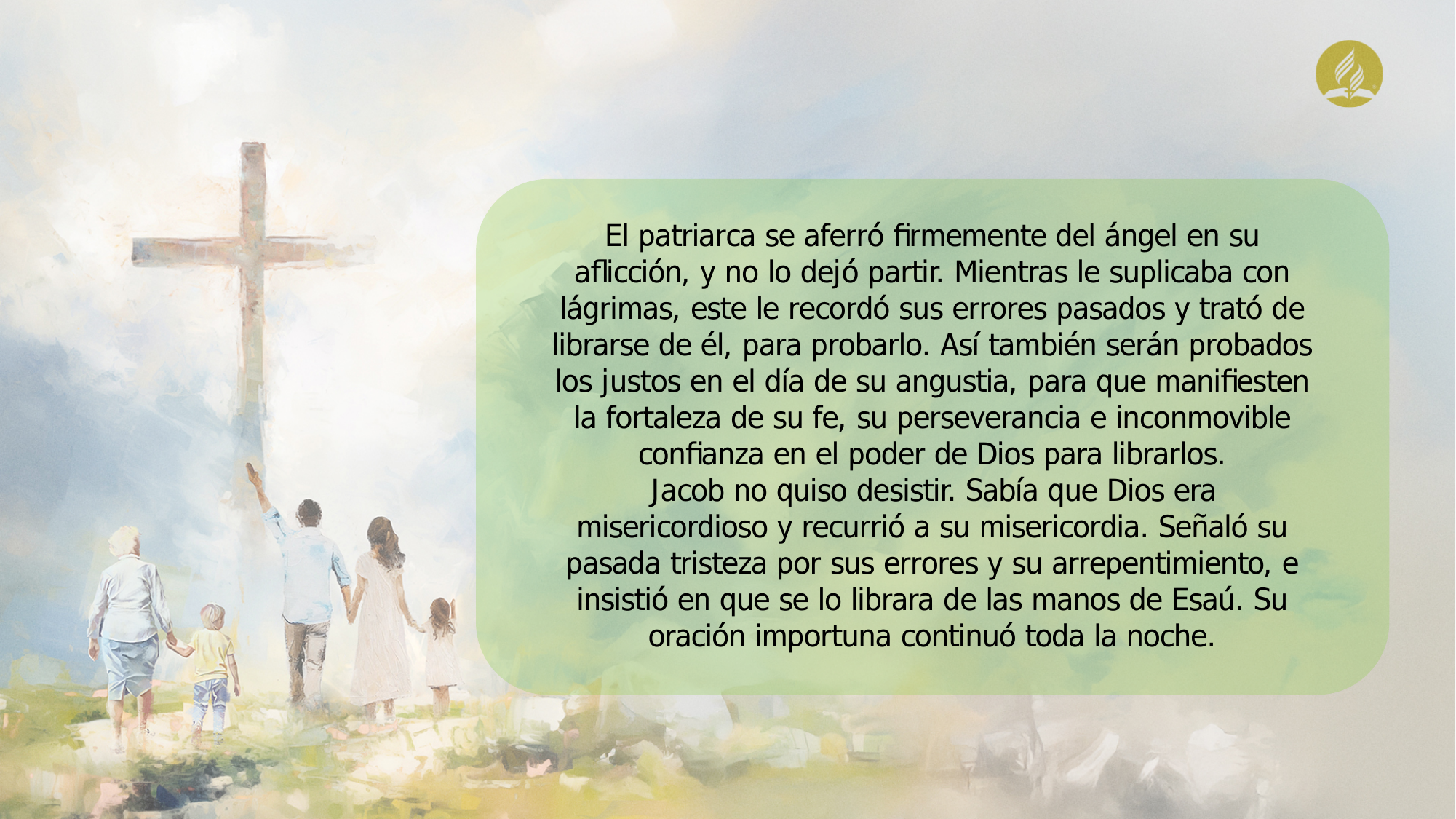

El patriarca se aferró firmemente del ángel en su aflicción, y no lo dejó partir. Mientras le suplicaba con lágrimas, este le recordó sus errores pasados y trató de librarse de él, para probarlo. Así también serán probados los justos en el día de su angustia, para que manifiesten la fortaleza de su fe, su perseverancia e inconmovible confianza en el poder de Dios para librarlos.
Jacob no quiso desistir. Sabía que Dios era misericordioso y recurrió a su misericordia. Señaló su pasada tristeza por sus errores y su arrepentimiento, e insistió en que se lo librara de las manos de Esaú. Su oración importuna continuó toda la noche.